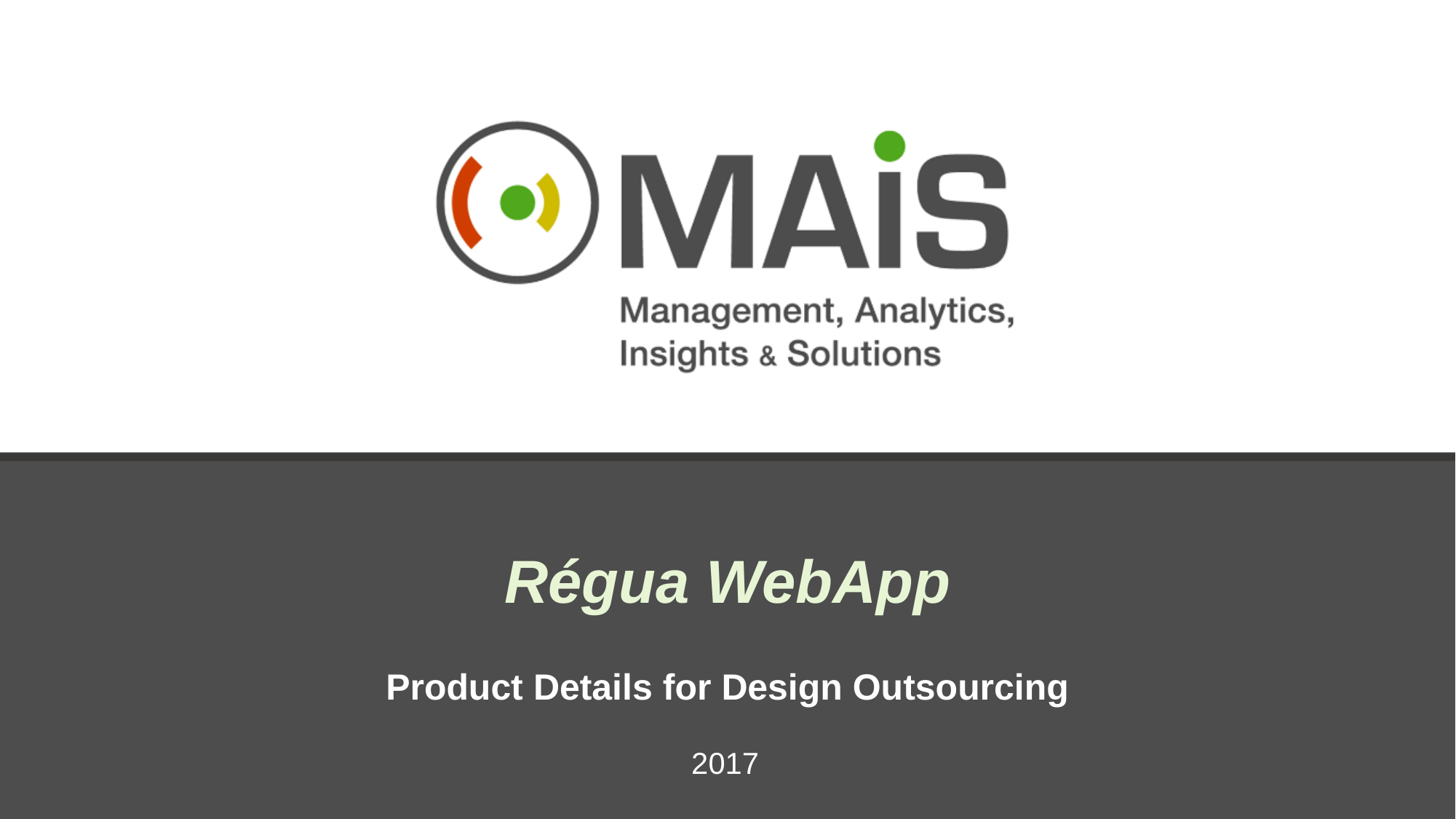

# Régua WebApp
Product Details for Design Outsourcing

2017